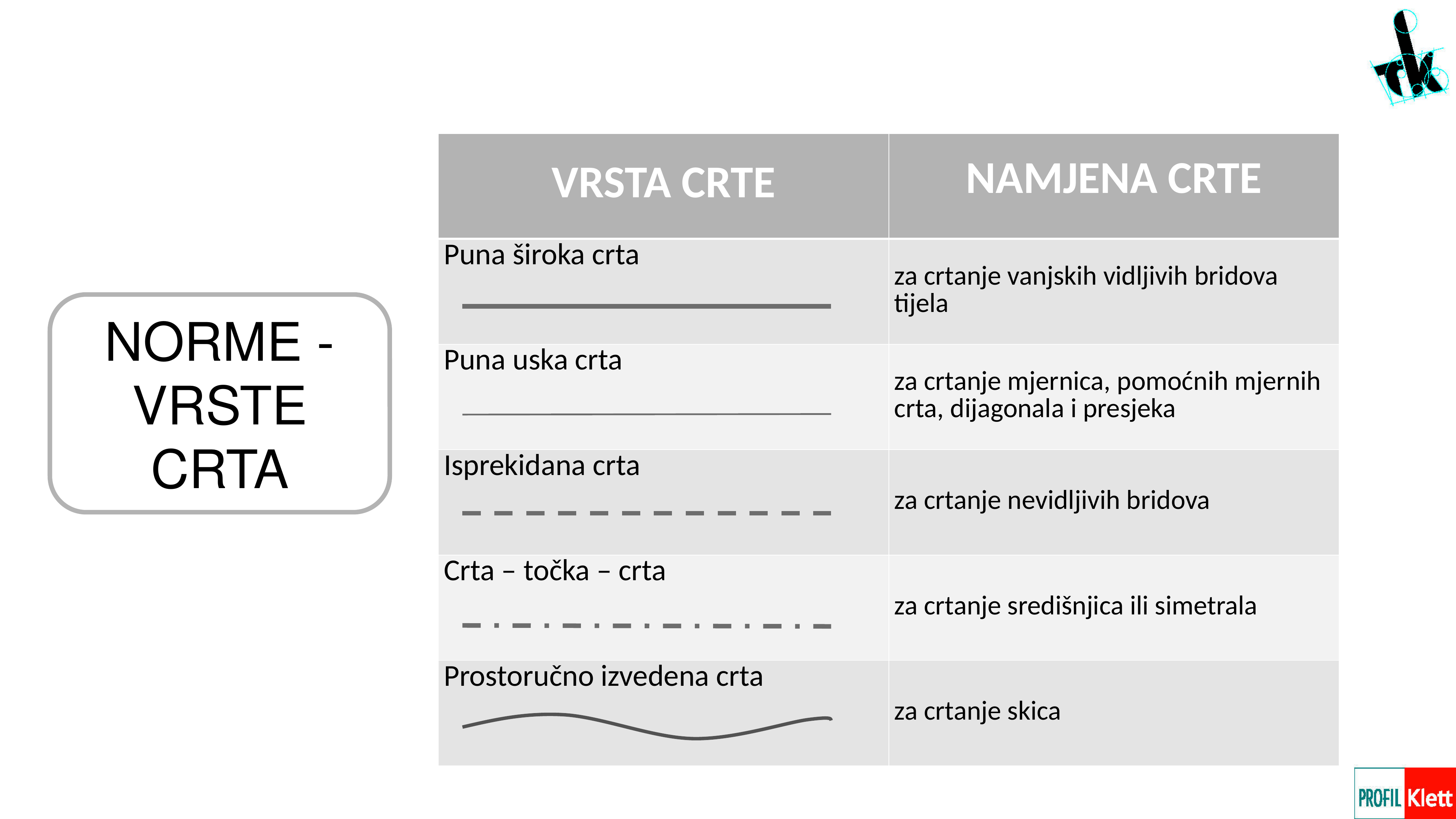

| VRSTA CRTE | NAMJENA CRTE |
| --- | --- |
| Puna široka crta | za crtanje vanjskih vidljivih bridova tijela |
| Puna uska crta | za crtanje mjernica, pomoćnih mjernih crta, dijagonala i presjeka |
| Isprekidana crta | za crtanje nevidljivih bridova |
| Crta – točka – crta | za crtanje središnjica ili simetrala |
| Prostoručno izvedena crta | za crtanje skica |
NORME -
VRSTE
CRTA